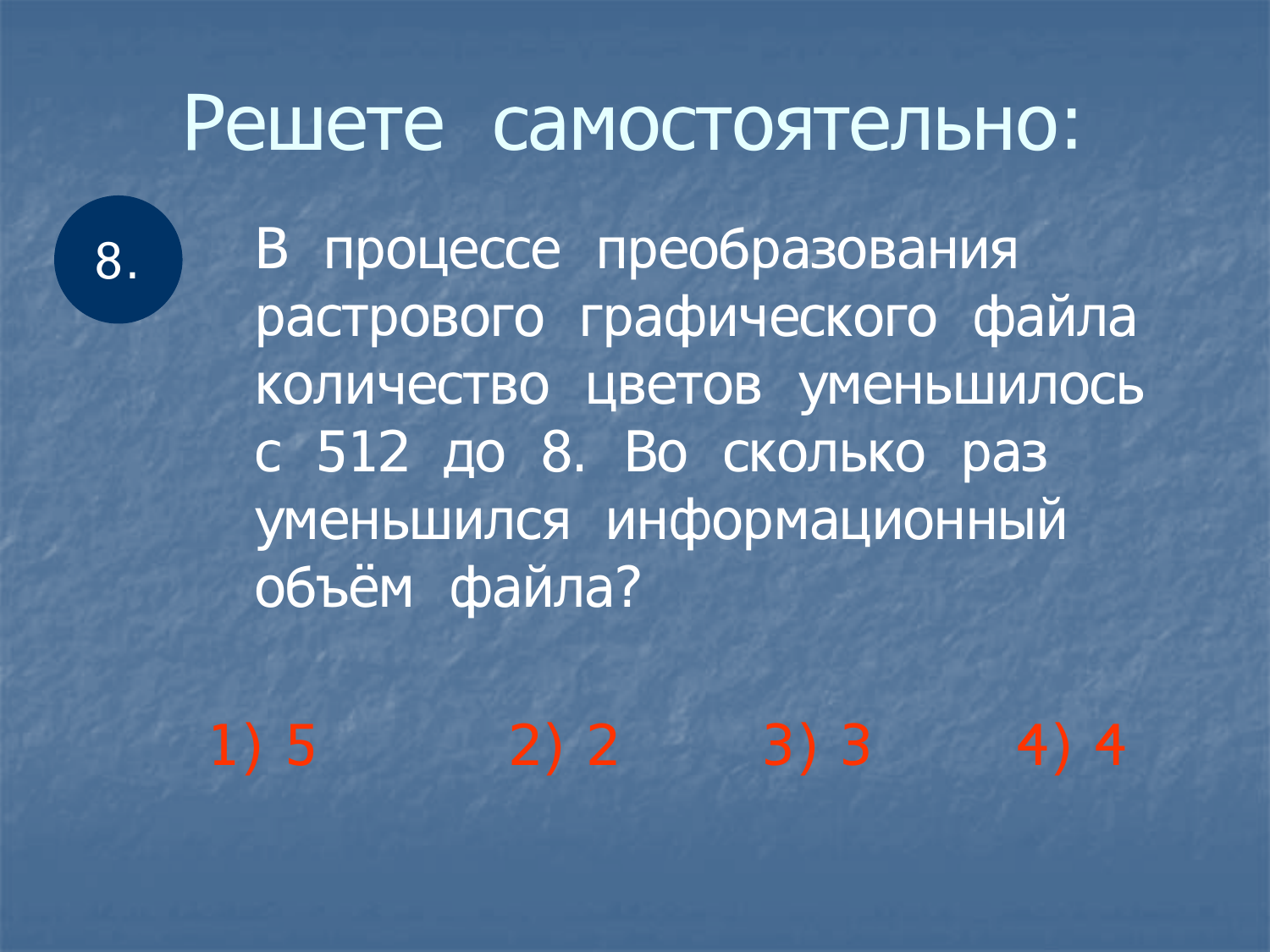

# Решете  самостоятельно:
8.
	В  процессе  преобразования  растрового  графического  файла  количество  цветов  уменьшилось  с  512  до  8.  Во  сколько  раз  уменьшился  информационный  объём  файла?

1) 5		2) 2		3) 3		4) 4